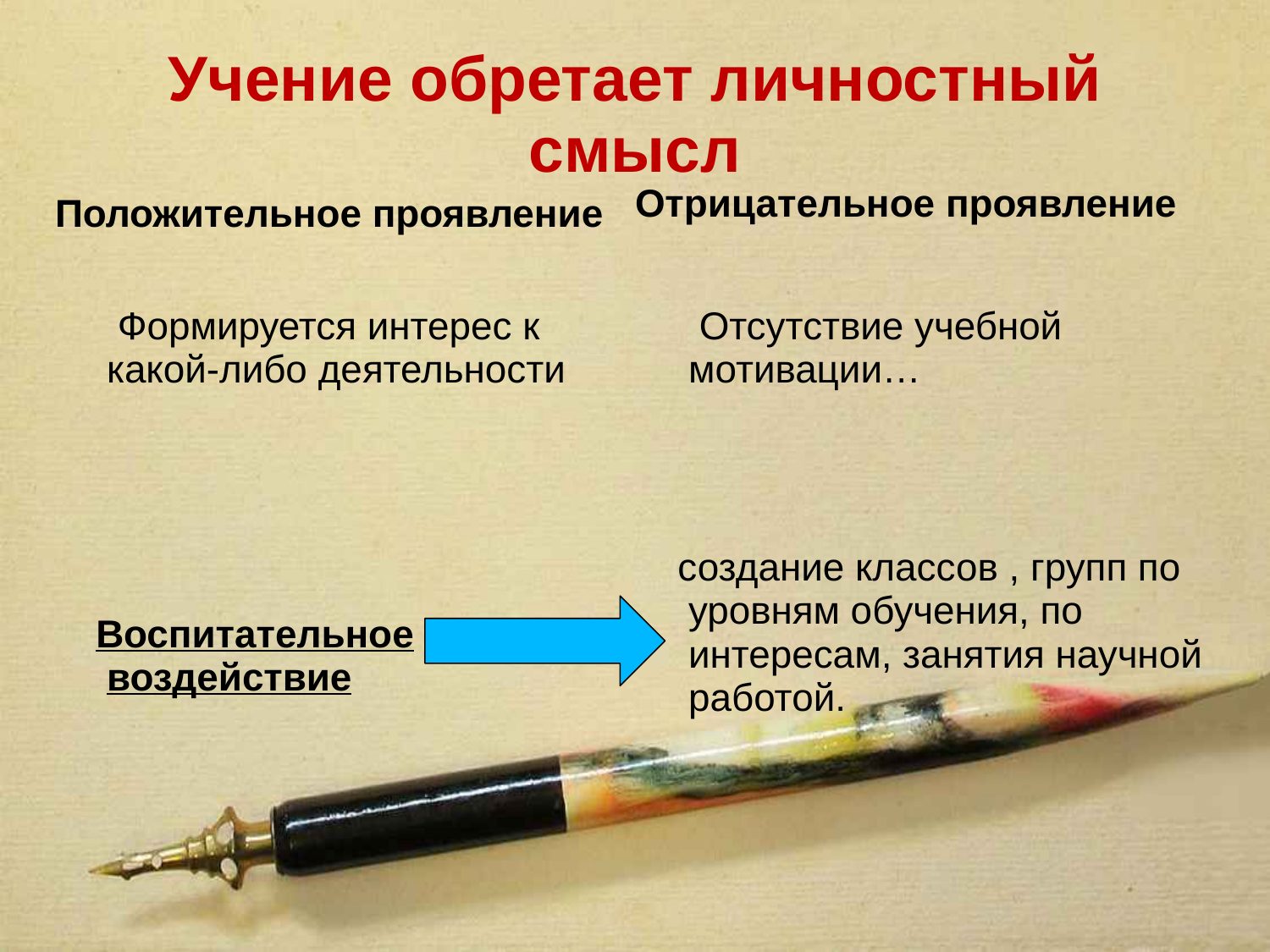

# Учение обретает личностный смысл
Отрицательное проявление

Положительное проявление

     Формируется интерес к какой-либо деятельности

   Воспитательное воздействие

     Отсутствие учебной мотивации…

   создание классов , групп по уровням обучения, по интересам, занятия научной работой.